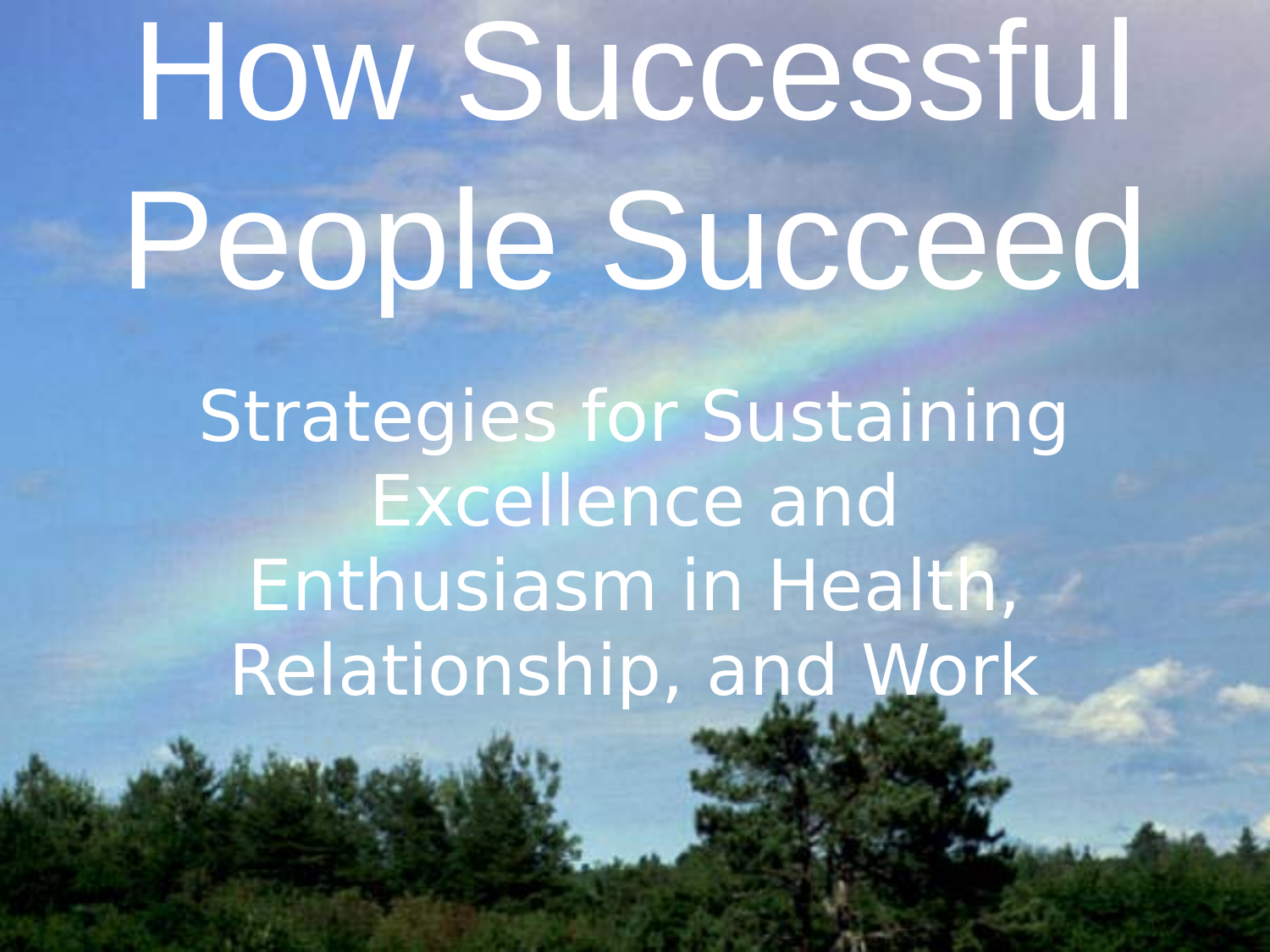

# How Successful People Succeed
Strategies for Sustaining Excellence and Enthusiasm in Health, Relationship, and Work